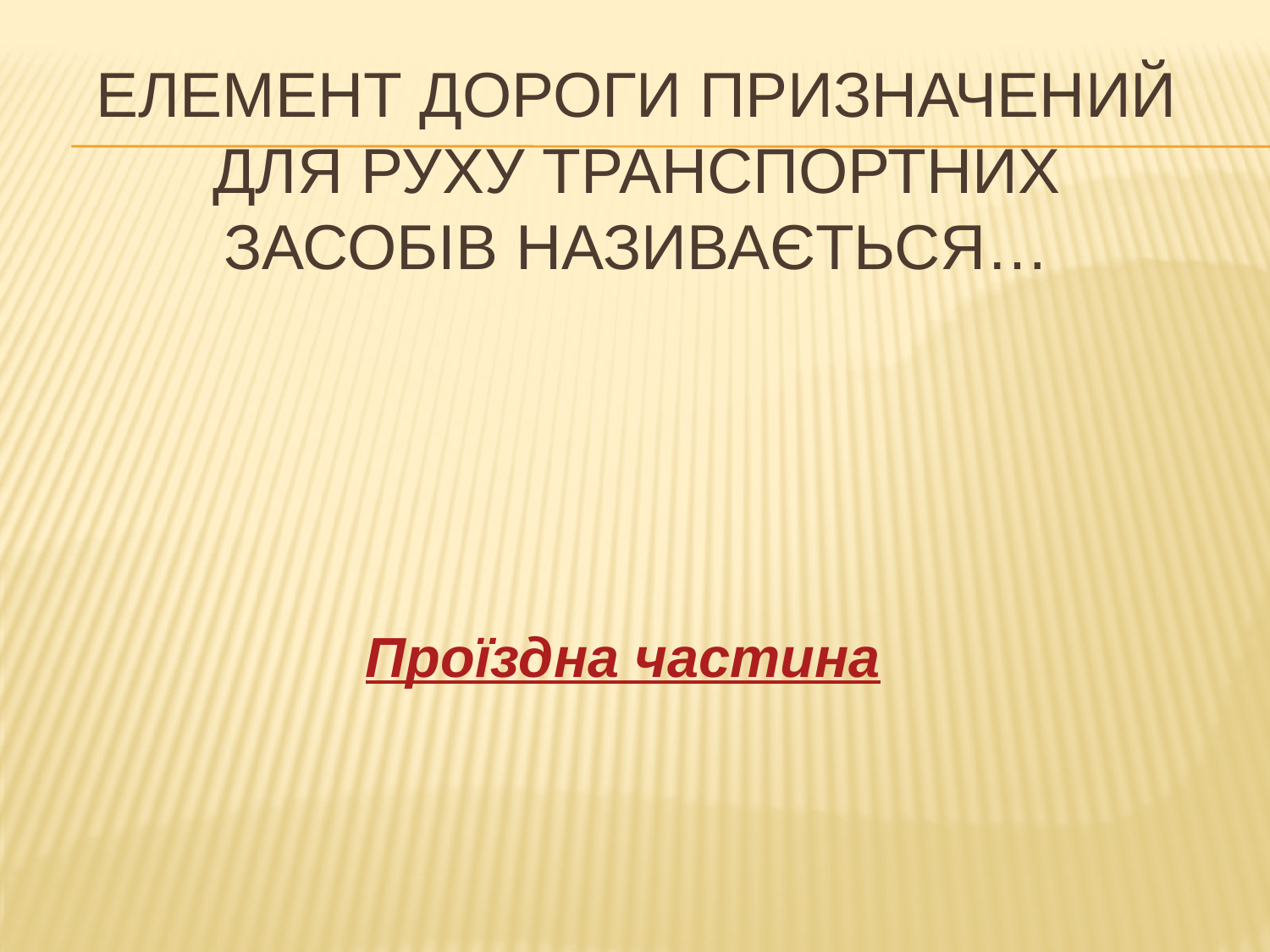

# Елемент дороги призначений для руху транспортних засобів називається…

Проїздна частина